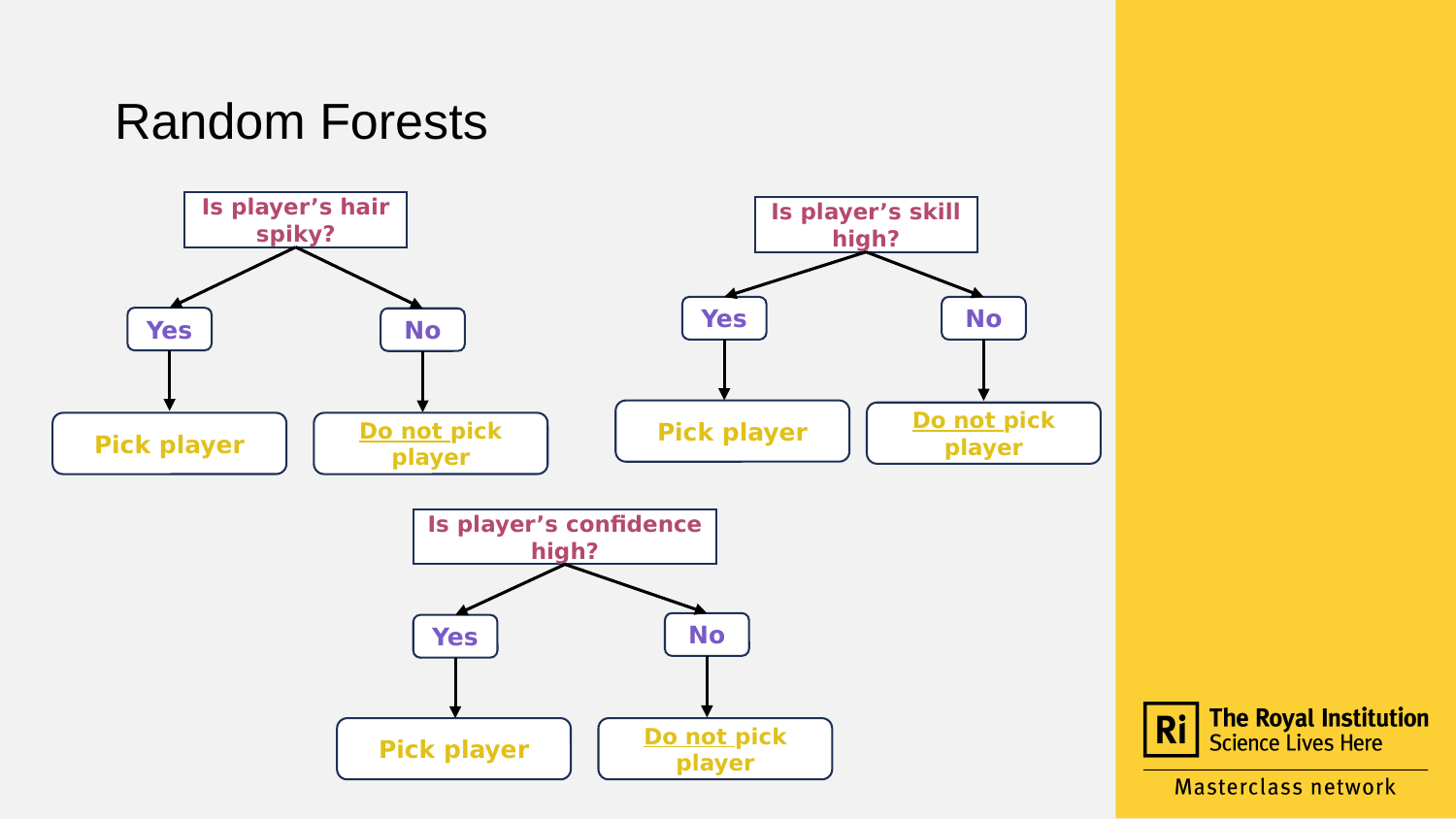

# Random Forests
Is player’s hair spiky?
Yes
No
Pick player
Do not pick player
Is player’s skill high?
Yes
No
Pick player
Do not pick player
Is player’s confidence high?
No
Yes
Pick player
Do not pick player